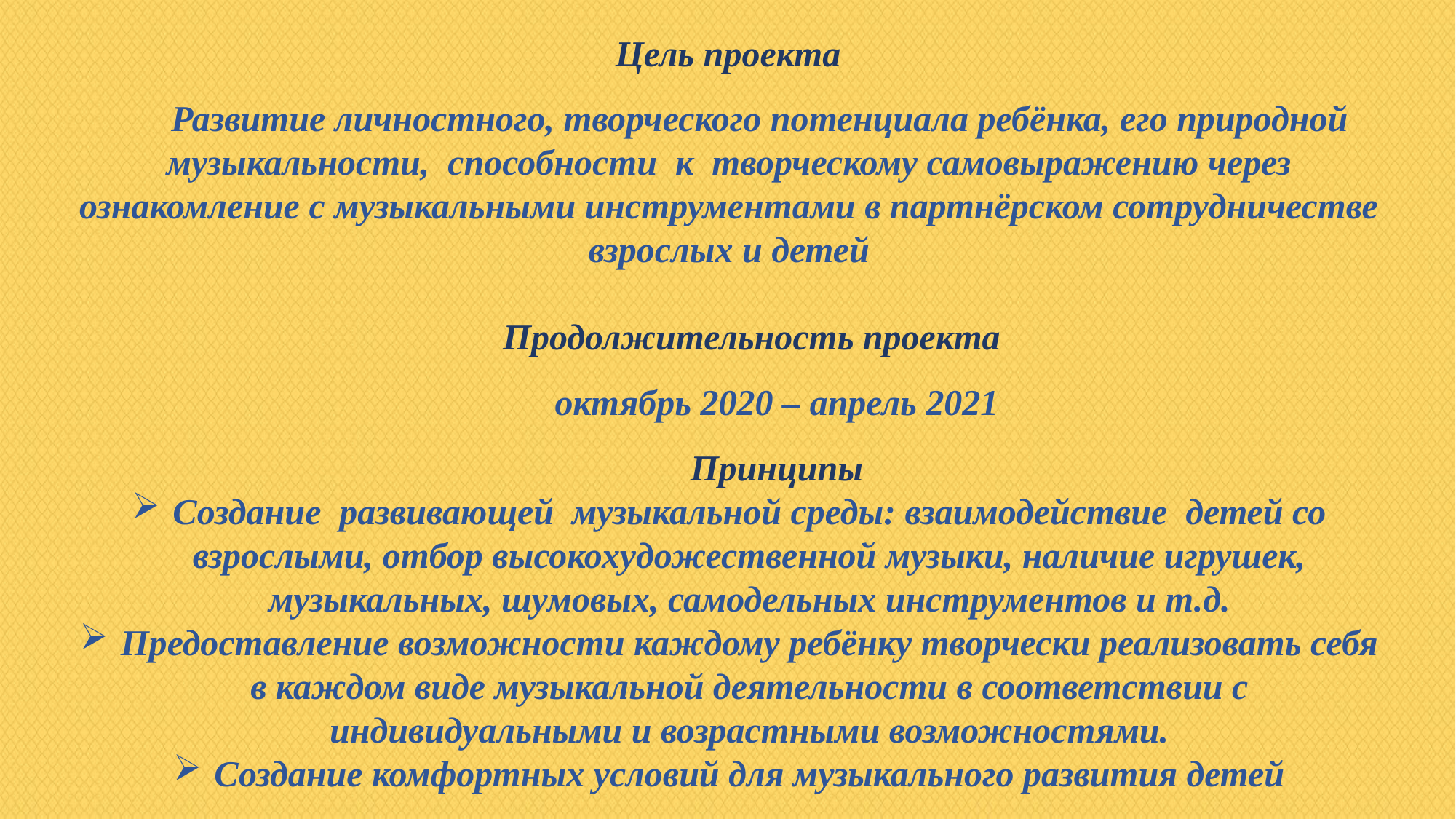

Цель проекта
 Развитие личностного, творческого потенциала ребёнка, его природной музыкальности,  способности  к  творческому самовыражению через ознакомление с музыкальными инструментами в партнёрском сотрудничестве взрослых и детей

Продолжительность проекта
октябрь 2020 – апрель 2021
Принципы
Создание  развивающей  музыкальной среды: взаимодействие  детей со взрослыми, отбор высокохудожественной музыки, наличие игрушек, музыкальных, шумовых, самодельных инструментов и т.д.
Предоставление возможности каждому ребёнку творчески реализовать себя в каждом виде музыкальной деятельности в соответствии с индивидуальными и возрастными возможностями.
Создание комфортных условий для музыкального развития детей